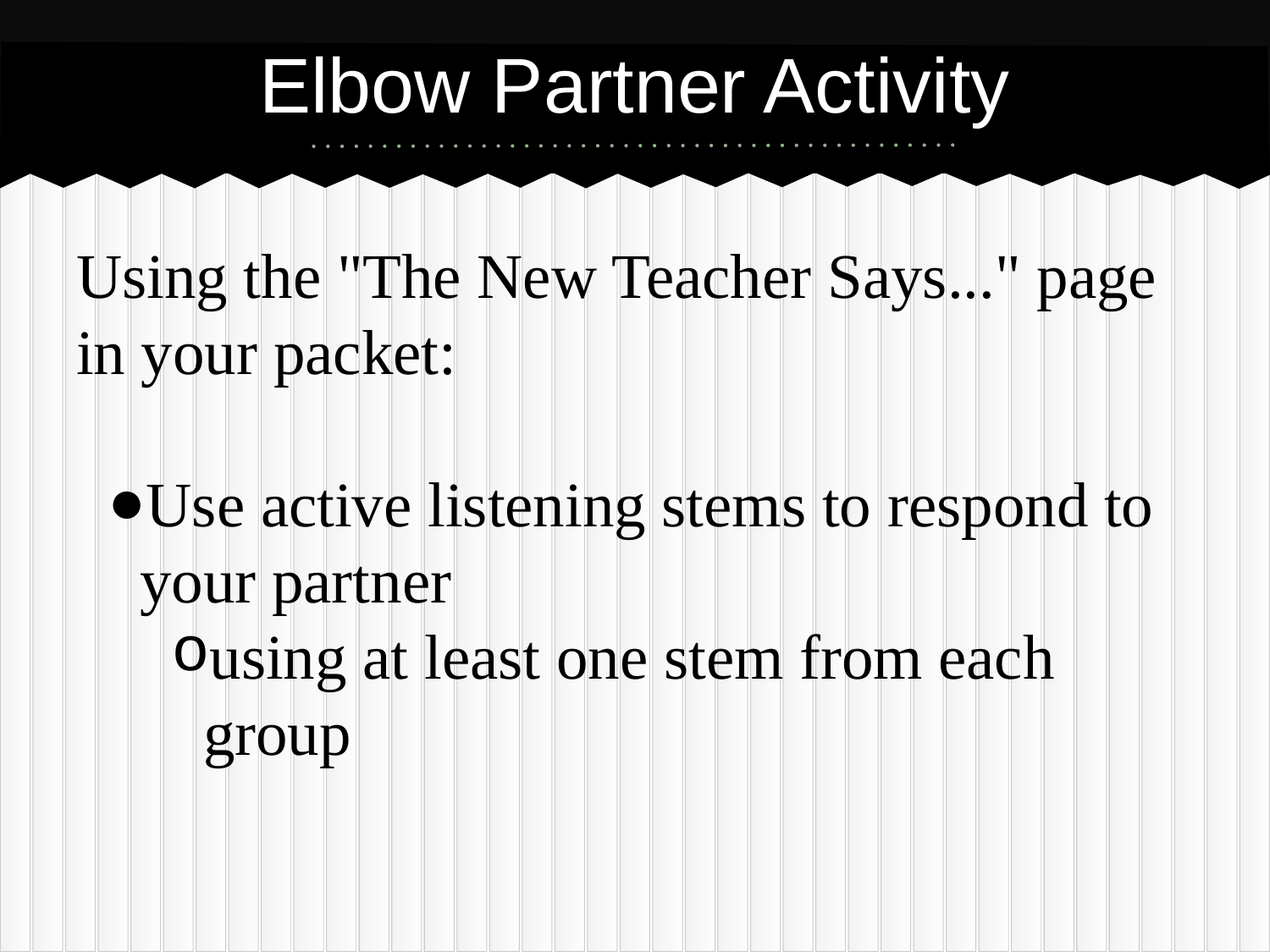

# Elbow Partner Activity
Using the "The New Teacher Says..." page in your packet:

Use active listening stems to respond to your partner
using at least one stem from each group